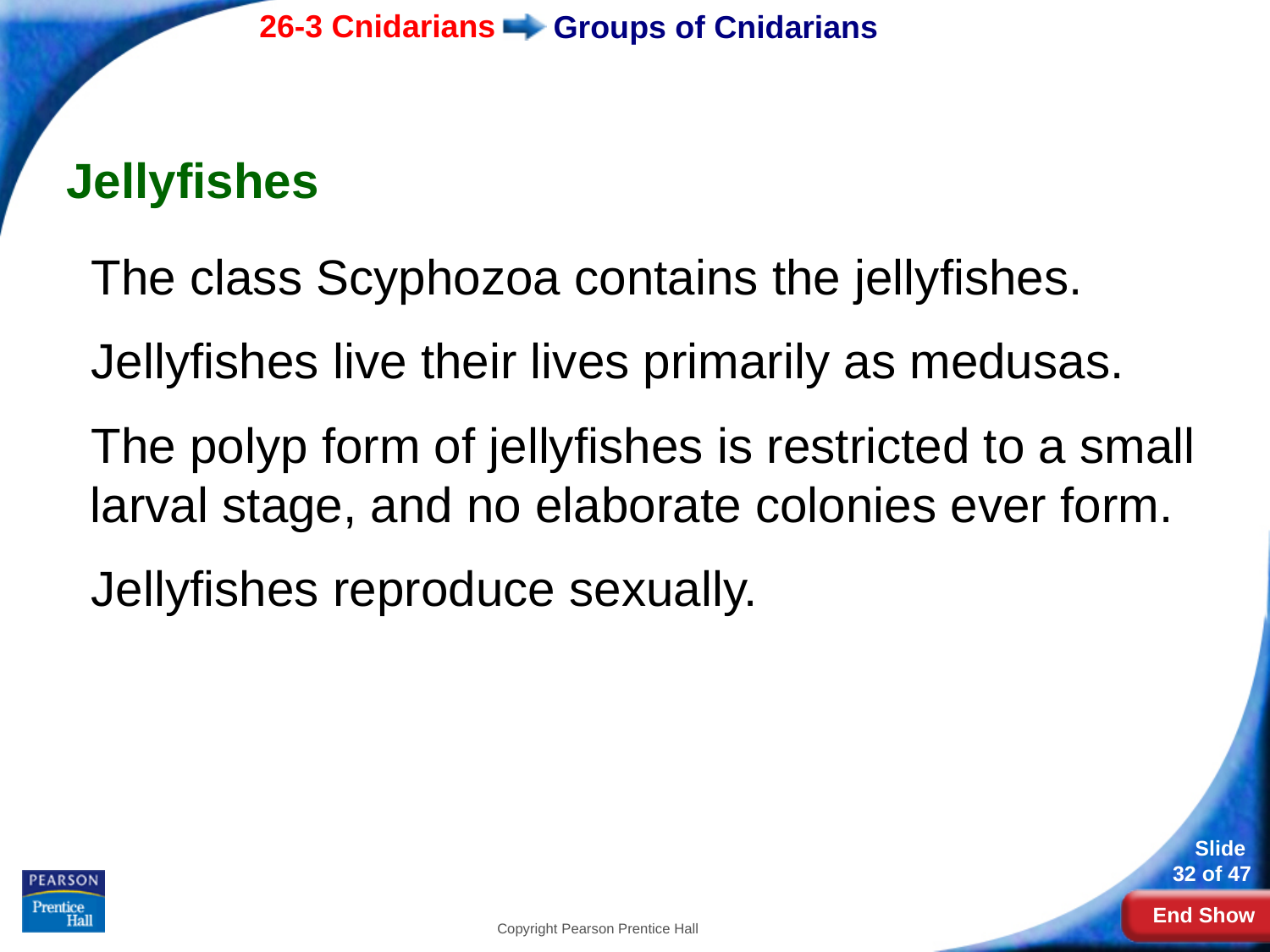

# Groups of Cnidarians
Jellyfishes
The class Scyphozoa contains the jellyfishes.
Jellyfishes live their lives primarily as medusas.
The polyp form of jellyfishes is restricted to a small larval stage, and no elaborate colonies ever form.
Jellyfishes reproduce sexually.
Copyright Pearson Prentice Hall